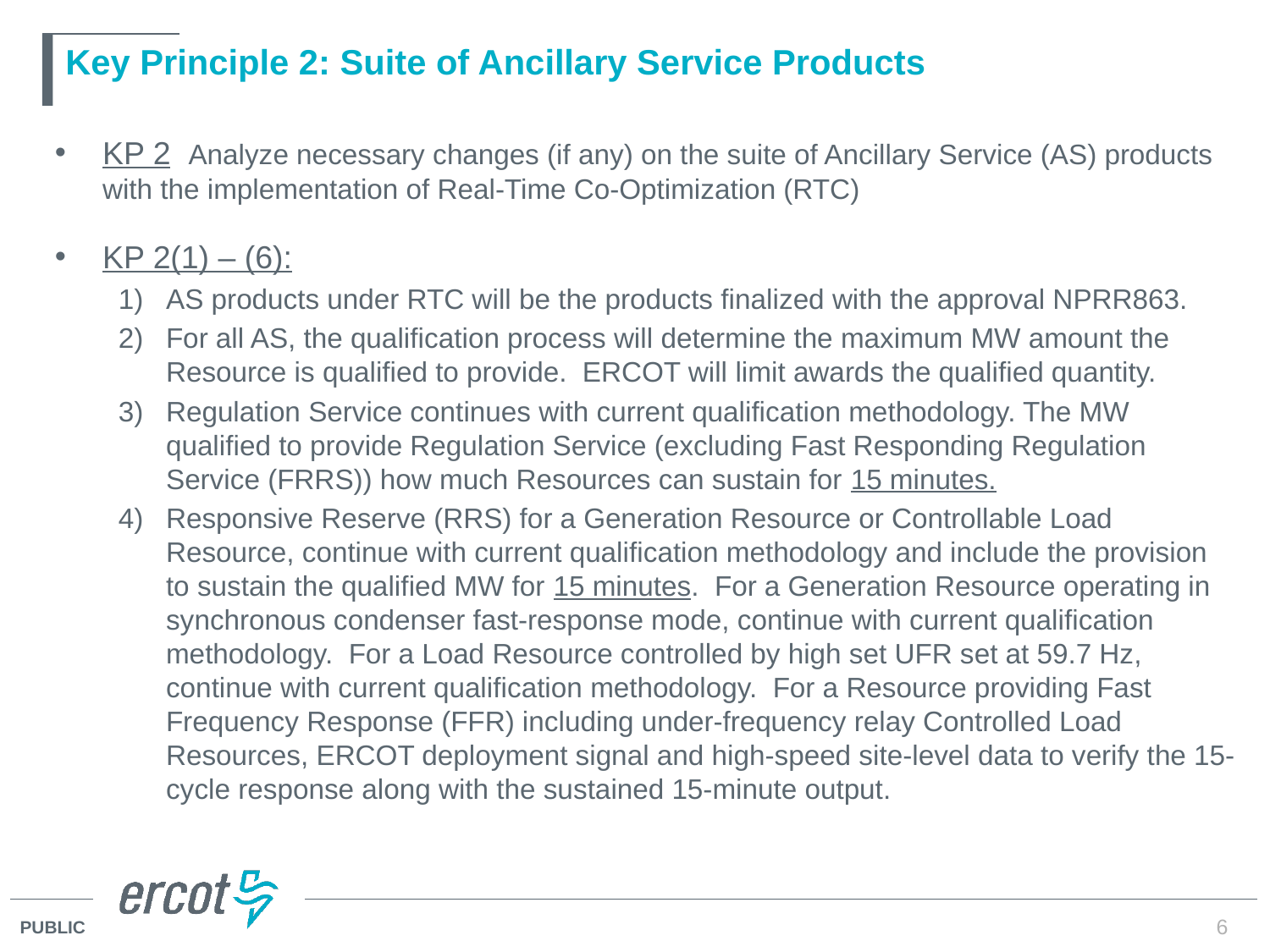

# Key Principle 2: Suite of Ancillary Service Products
KP 2  Analyze necessary changes (if any) on the suite of Ancillary Service (AS) products with the implementation of Real-Time Co-Optimization (RTC)

KP 2(1) – (6):
AS products under RTC will be the products finalized with the approval NPRR863.
For all AS, the qualification process will determine the maximum MW amount the Resource is qualified to provide.  ERCOT will limit awards the qualified quantity.
Regulation Service continues with current qualification methodology. The MW qualified to provide Regulation Service (excluding Fast Responding Regulation Service (FRRS)) how much Resources can sustain for 15 minutes.
Responsive Reserve (RRS) for a Generation Resource or Controllable Load Resource, continue with current qualification methodology and include the provision to sustain the qualified MW for 15 minutes.  For a Generation Resource operating in synchronous condenser fast-response mode, continue with current qualification methodology.  For a Load Resource controlled by high set UFR set at 59.7 Hz, continue with current qualification methodology.  For a Resource providing Fast Frequency Response (FFR) including under-frequency relay Controlled Load Resources, ERCOT deployment signal and high-speed site-level data to verify the 15-cycle response along with the sustained 15-minute output.
6